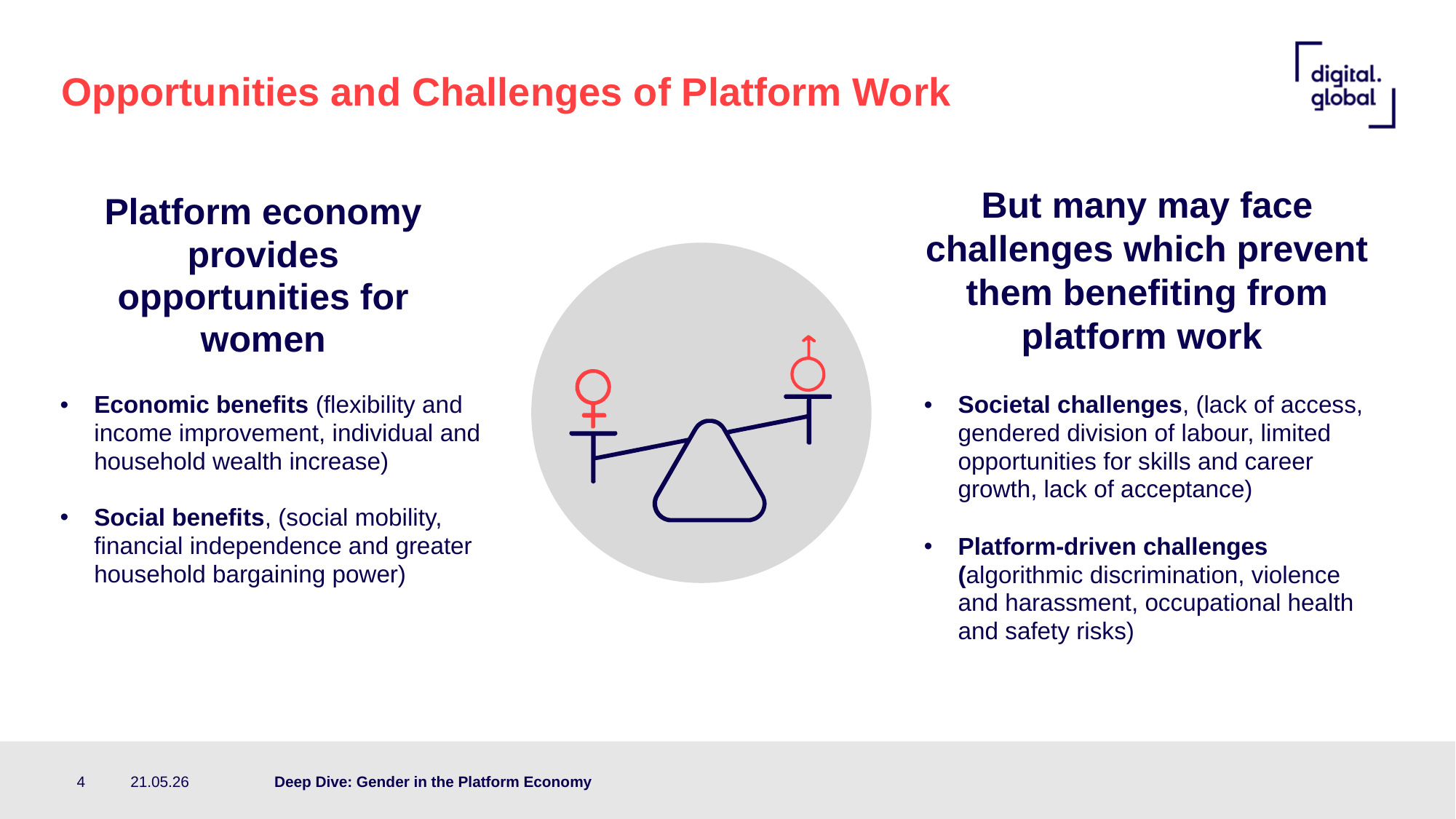

# Opportunities and Challenges of Platform Work
But many may face challenges which prevent them benefiting from platform work
Platform economy provides opportunities for women

Economic benefits (flexibility and income improvement, individual and household wealth increase)

Social benefits, (social mobility,
financial independence and greater household bargaining power)
Societal challenges, (lack of access, gendered division of labour, limited opportunities for skills and career growth, lack of acceptance)
Platform-driven challenges (algorithmic discrimination, violence and harassment, occupational health and safety risks)

4
21.05.26
Deep Dive: Gender in the Platform Economy